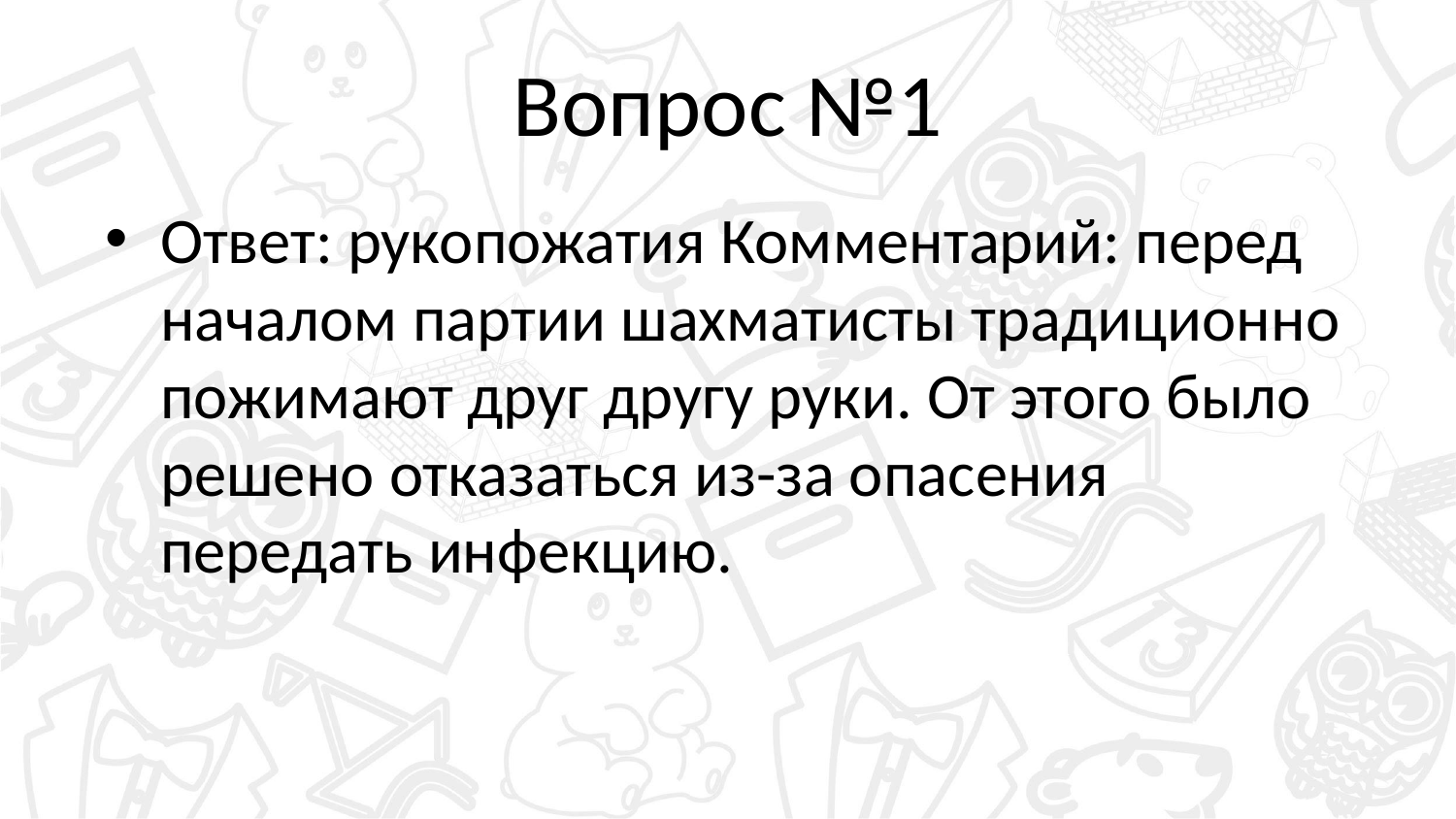

# Вопрос №1
Ответ: рукопожатия Комментарий: перед началом партии шахматисты традиционно пожимают друг другу руки. От этого было решено отказаться из-за опасения передать инфекцию.